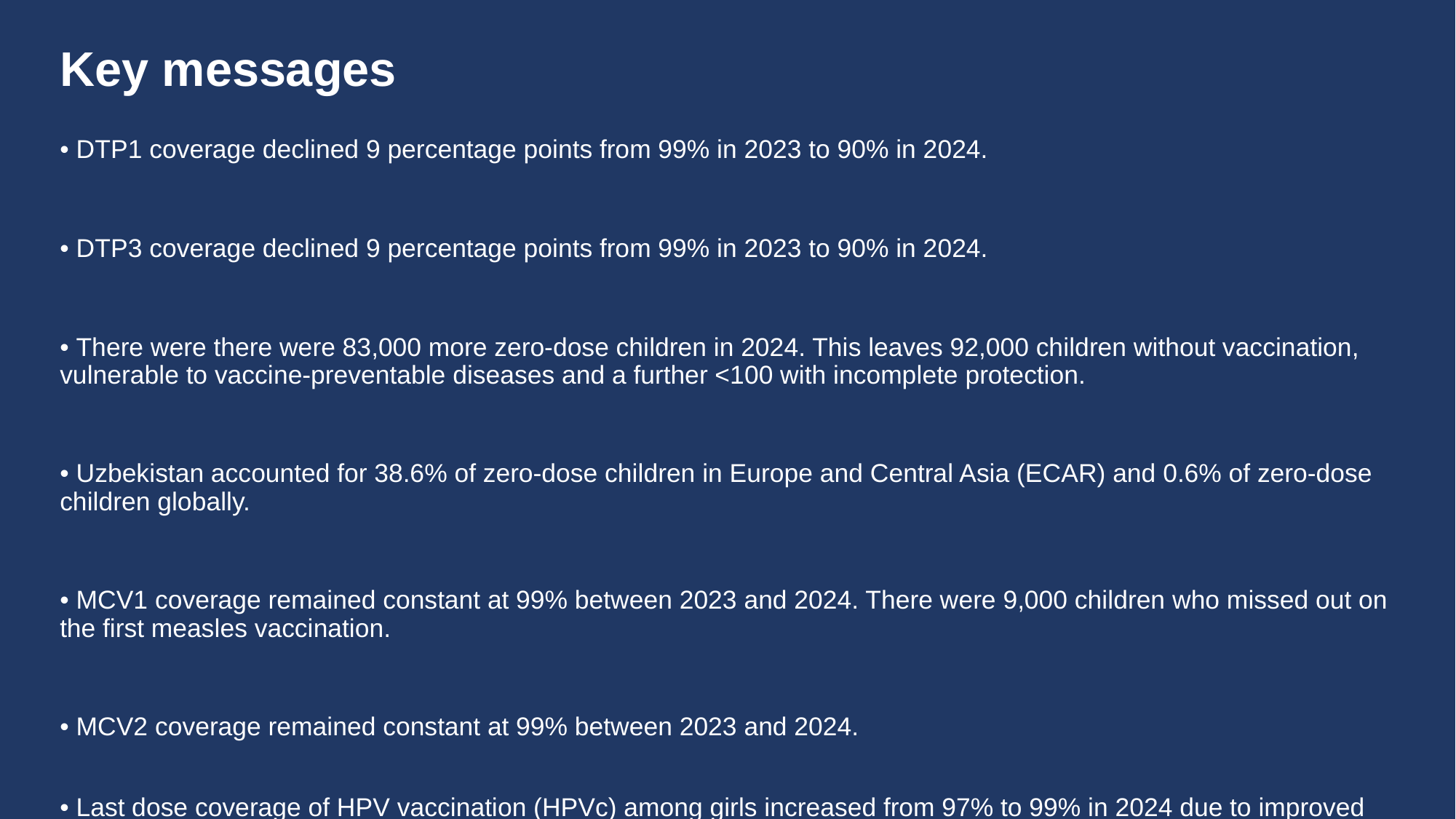

# Key messages
• DTP1 coverage declined 9 percentage points from 99% in 2023 to 90% in 2024.

• DTP3 coverage declined 9 percentage points from 99% in 2023 to 90% in 2024.

• There were there were 83,000 more zero-dose children in 2024. This leaves 92,000 children without vaccination, vulnerable to vaccine-preventable diseases and a further <100 with incomplete protection.

• Uzbekistan accounted for 38.6% of zero-dose children in Europe and Central Asia (ECAR) and 0.6% of zero-dose children globally.

• MCV1 coverage remained constant at 99% between 2023 and 2024. There were 9,000 children who missed out on the first measles vaccination.

• MCV2 coverage remained constant at 99% between 2023 and 2024.

• Last dose coverage of HPV vaccination (HPVc) among girls increased from 97% to 99% in 2024 due to improved programme performance.